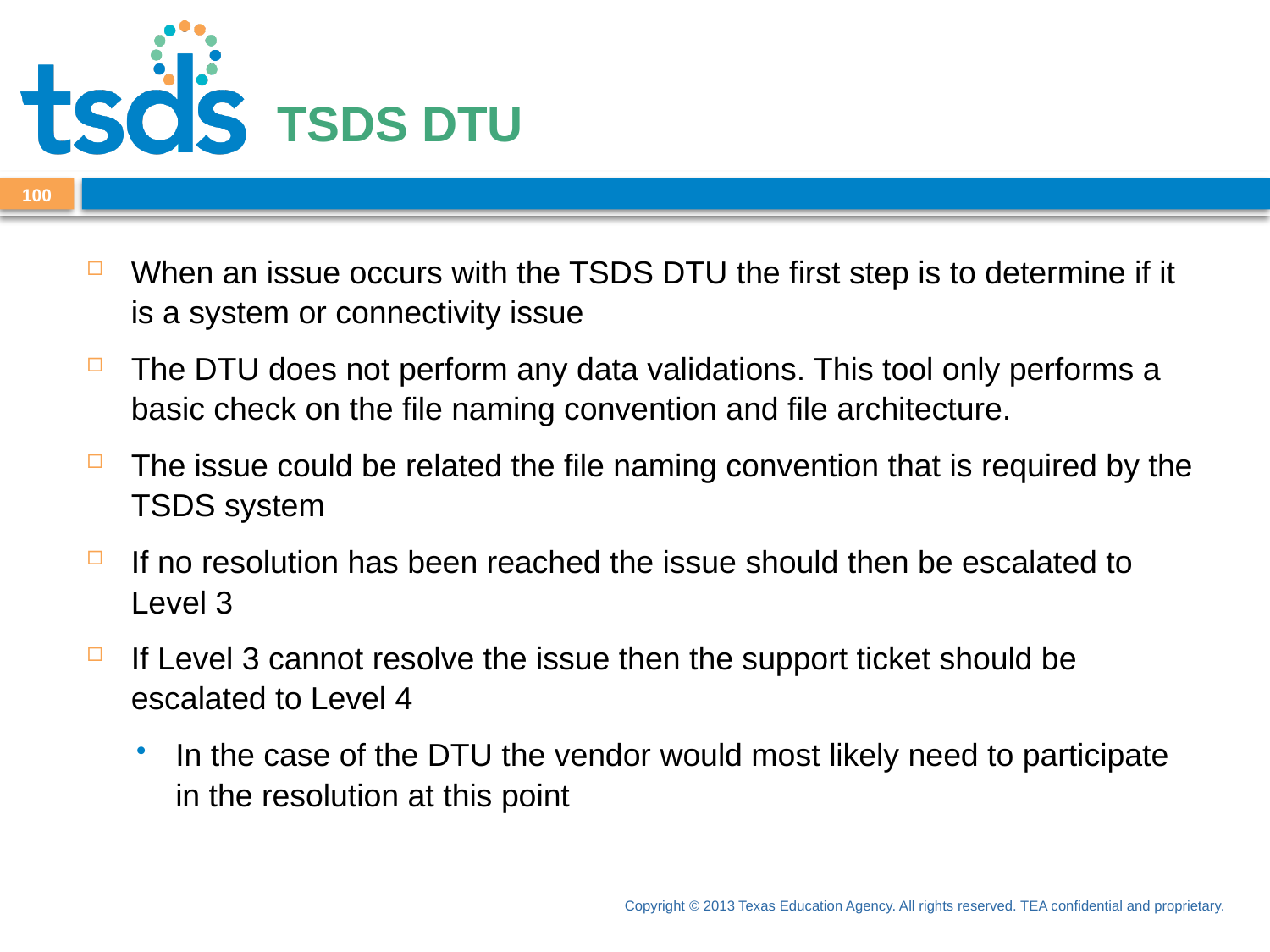

# TSDS DTU
100
When an issue occurs with the TSDS DTU the first step is to determine if it is a system or connectivity issue
The DTU does not perform any data validations. This tool only performs a basic check on the file naming convention and file architecture.
The issue could be related the file naming convention that is required by the TSDS system
If no resolution has been reached the issue should then be escalated to Level 3
If Level 3 cannot resolve the issue then the support ticket should be escalated to Level 4
In the case of the DTU the vendor would most likely need to participate in the resolution at this point